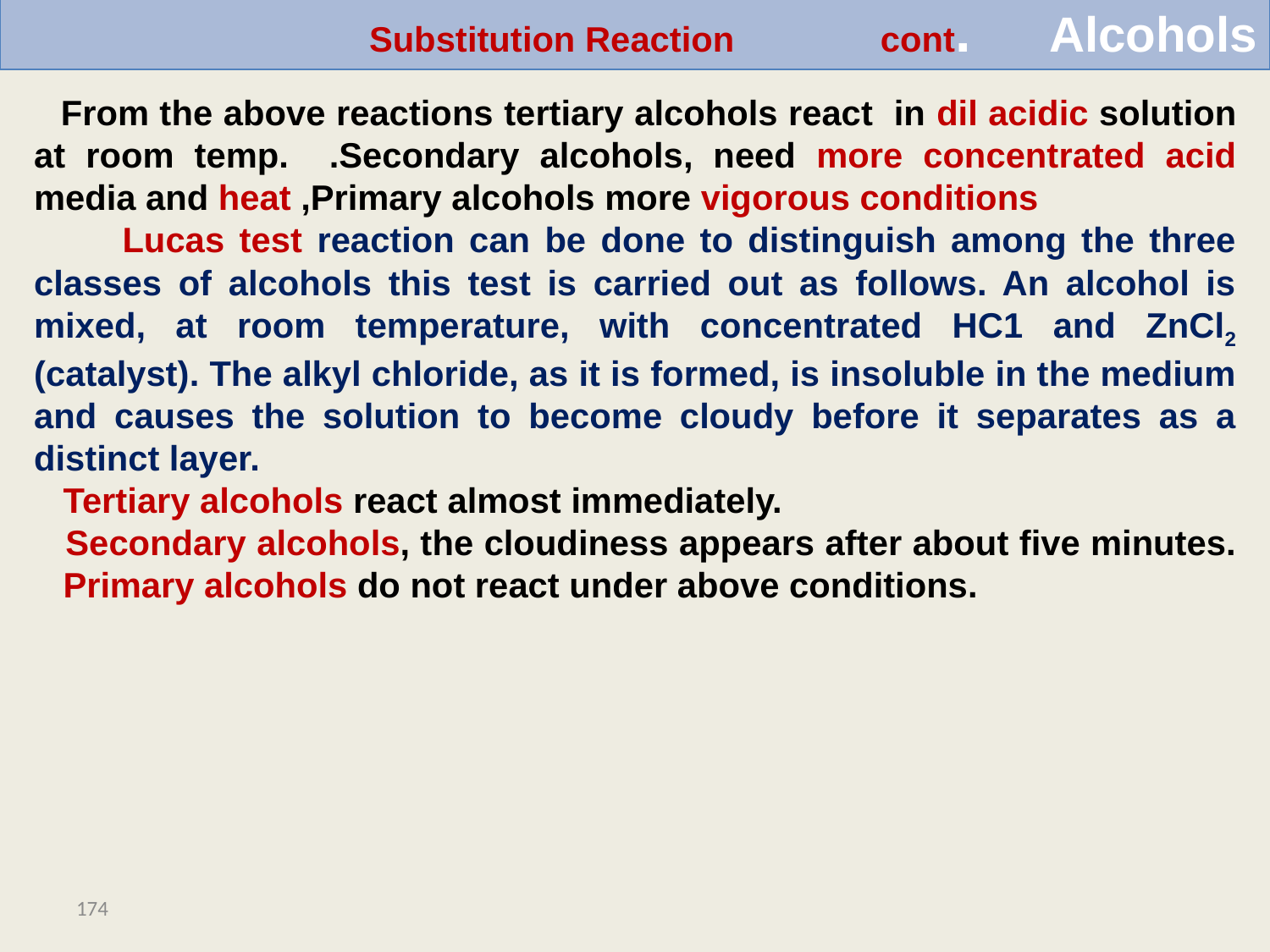

Substitution Reaction               cont.     Alcohols
   From the above reactions tertiary alcohols react  in dil acidic solution at room temp.  .Secondary alcohols, need more concentrated acid media and heat ,Primary alcohols more vigorous conditions
      Lucas test reaction can be done to distinguish among the three classes of alcohols this test is carried out as follows. An alcohol is mixed, at room temperature, with concentrated HC1 and ZnCl2 (catalyst). The alkyl chloride, as it is formed, is insoluble in the medium and causes the solution to become cloudy before it separates as a distinct layer.
   Tertiary alcohols react almost immediately.
   Secondary alcohols, the cloudiness appears after about five minutes.
   Primary alcohols do not react under above conditions.
174